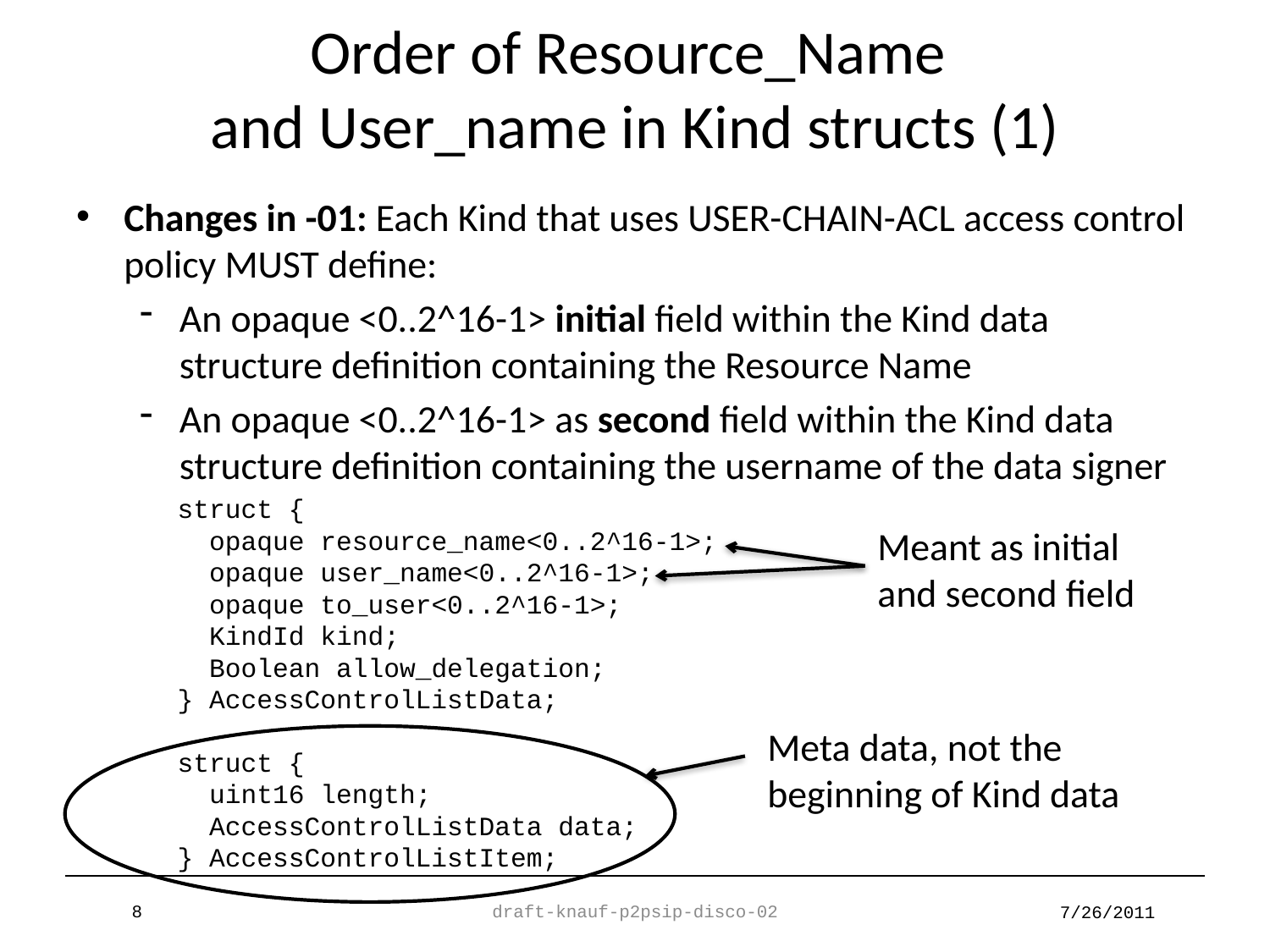

# Order of Resource_Name and User_name in Kind structs (1)
Changes in -01: Each Kind that uses USER-CHAIN-ACL access control policy MUST define:
An opaque <0..2^16-1> initial field within the Kind data      structure definition containing the Resource Name
An opaque <0..2^16-1> as second field within the Kind data structure definition containing the username of the data signer
struct {
  opaque resource_name<0..2^16-1>;
  opaque user_name<0..2^16-1>;
  opaque to_user<0..2^16-1>;
  KindId kind;
  Boolean allow_delegation;
} AccessControlListData;

struct {
  uint16 length;
  AccessControlListData data;
} AccessControlListItem;
Meant as initial
and second field
Meta data, not the beginning of Kind data

8
draft-knauf-p2psip-disco-02
7/26/2011